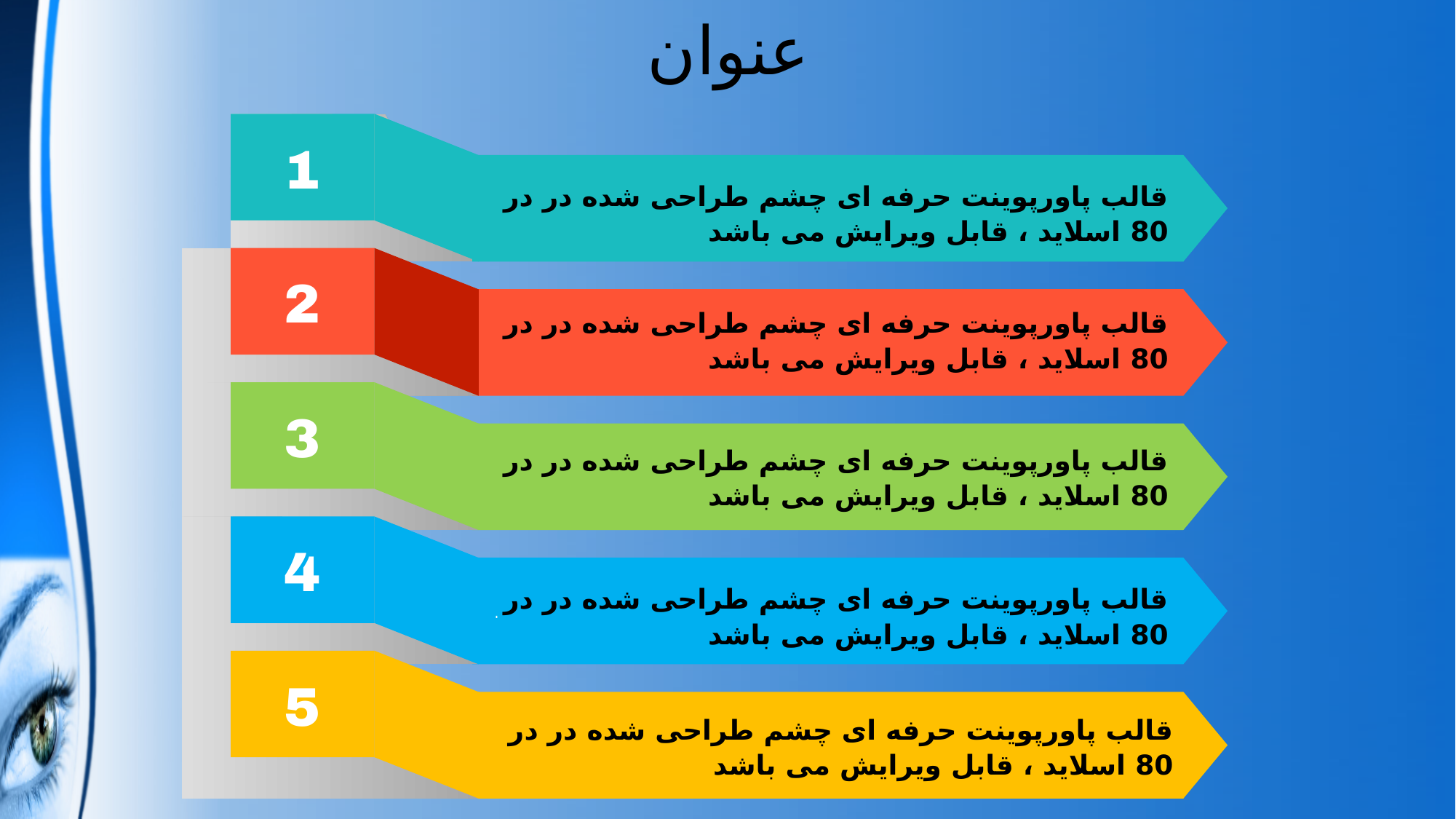

عنوان

1

قالب پاورپوينت حرفه ای چشم طراحی شده در در 80 اسلاید ، قابل ویرایش می باشد

2

قالب پاورپوينت حرفه ای چشم طراحی شده در در 80 اسلاید ، قابل ویرایش می باشد

3

قالب پاورپوينت حرفه ای چشم طراحی شده در در 80 اسلاید ، قابل ویرایش می باشد

4

.
قالب پاورپوينت حرفه ای چشم طراحی شده در در 80 اسلاید ، قابل ویرایش می باشد

5

قالب پاورپوينت حرفه ای چشم طراحی شده در در 80 اسلاید ، قابل ویرایش می باشد